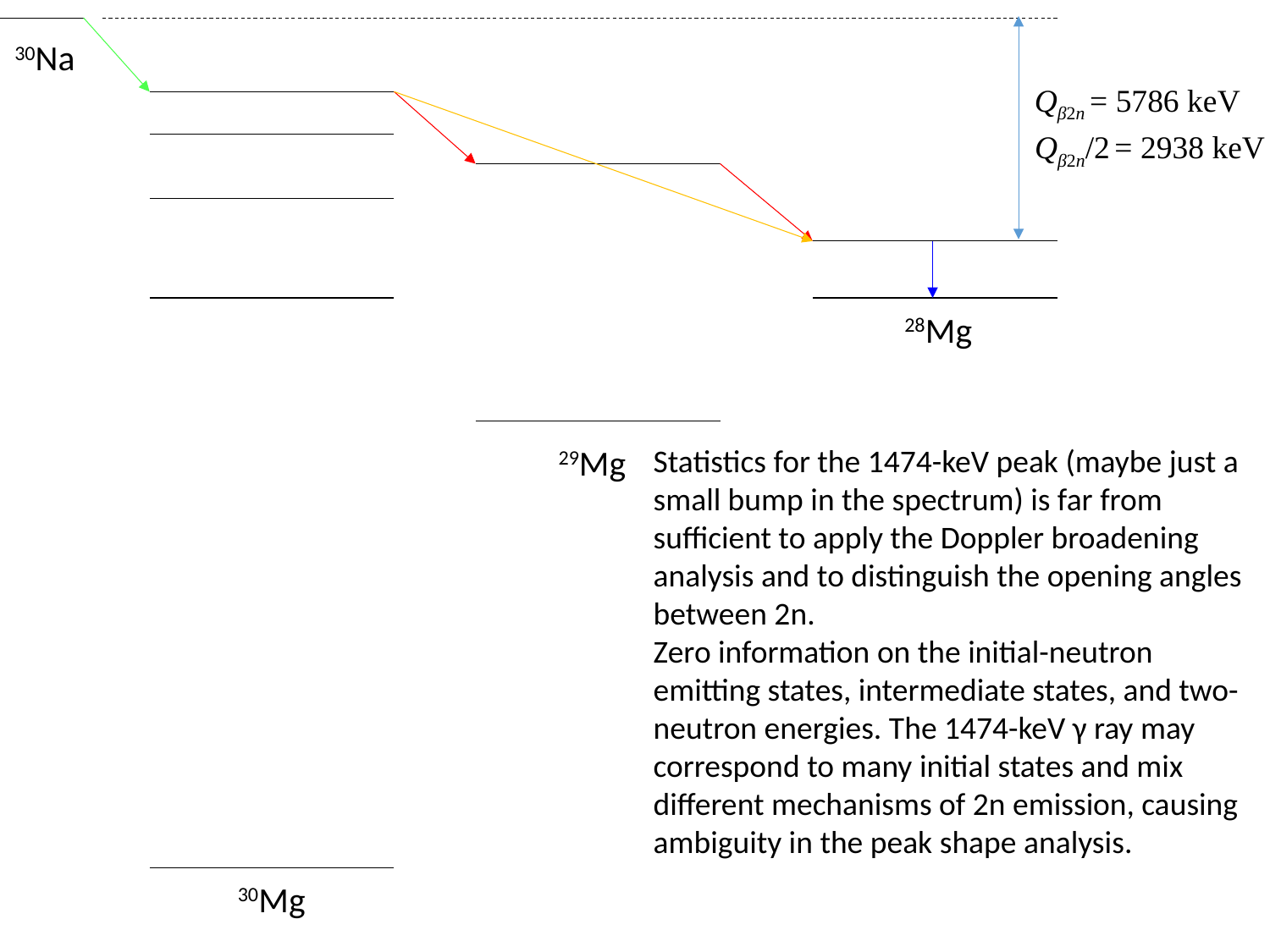

30Na
Qβ2n = 5786 keV
Qβ2n/2 = 2938 keV
28Mg
29Mg
Statistics for the 1474-keV peak (maybe just a small bump in the spectrum) is far from sufficient to apply the Doppler broadening analysis and to distinguish the opening angles between 2n.
Zero information on the initial-neutron emitting states, intermediate states, and two-neutron energies. The 1474-keV γ ray may correspond to many initial states and mix different mechanisms of 2n emission, causing ambiguity in the peak shape analysis.
30Mg